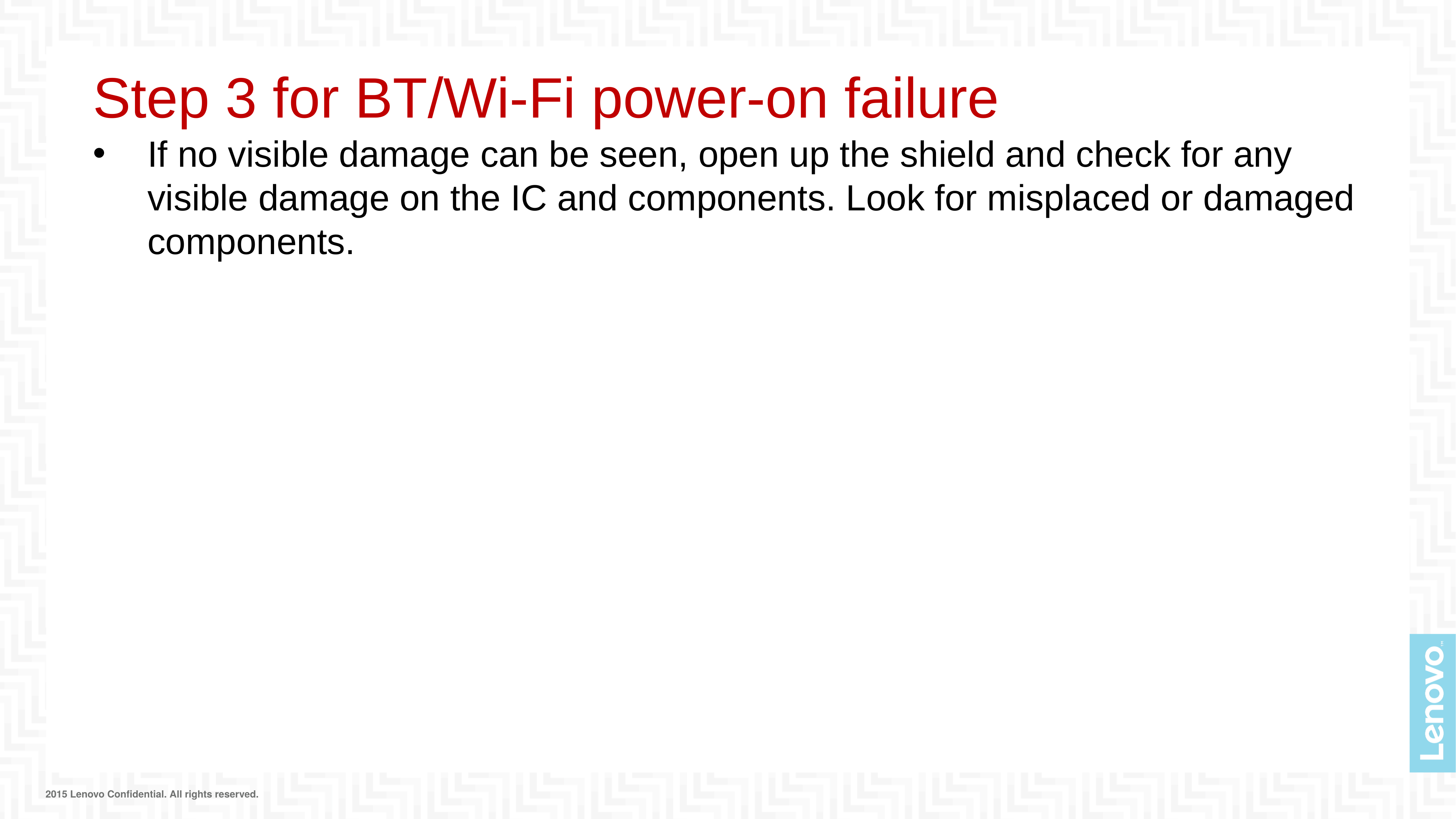

# Step 3 for BT/Wi-Fi power-on failure
If no visible damage can be seen, open up the shield and check for any visible damage on the IC and components. Look for misplaced or damaged components.